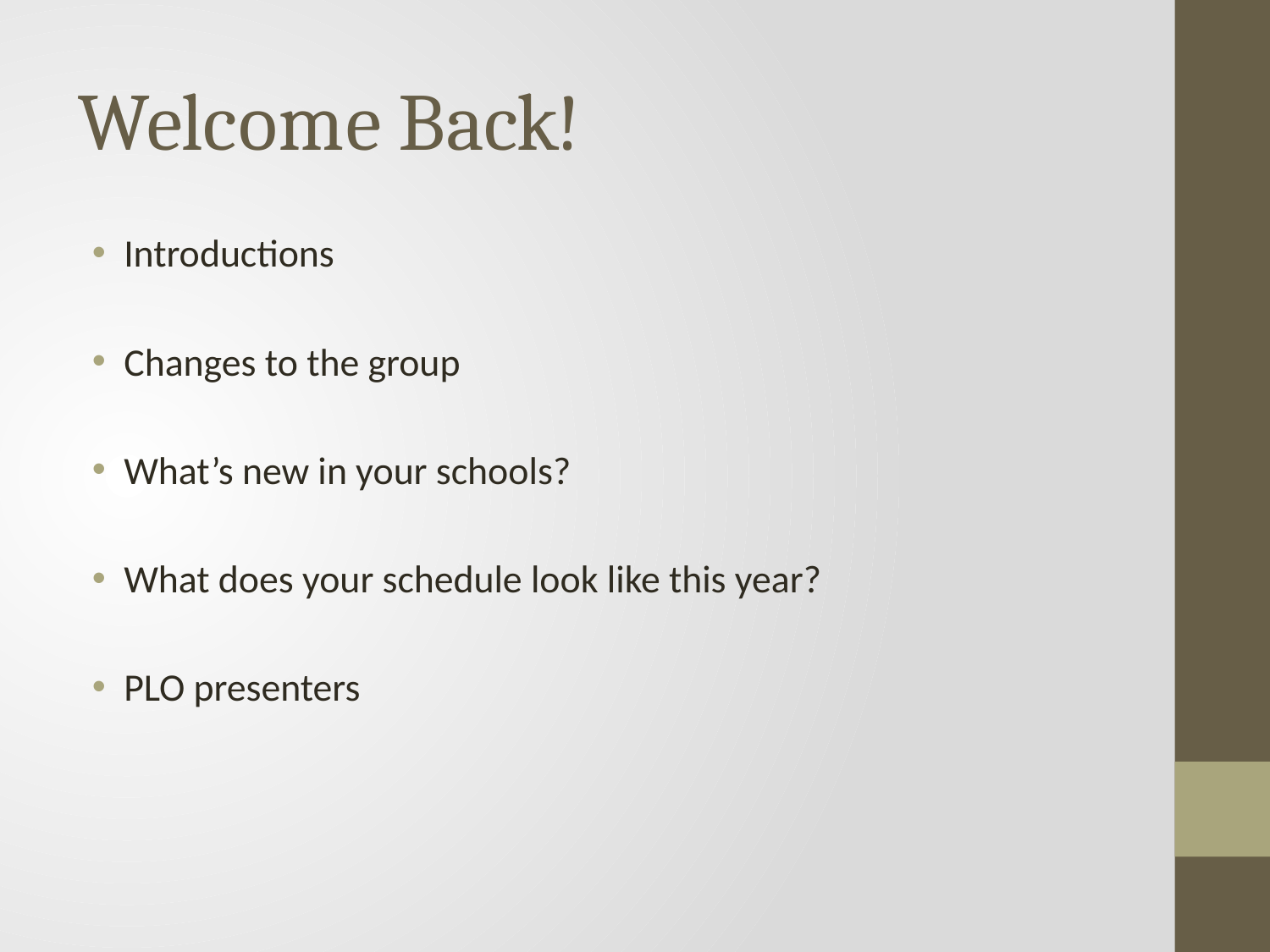

# Welcome Back!
Introductions

Changes to the group

What’s new in your schools?

What does your schedule look like this year?

PLO presenters